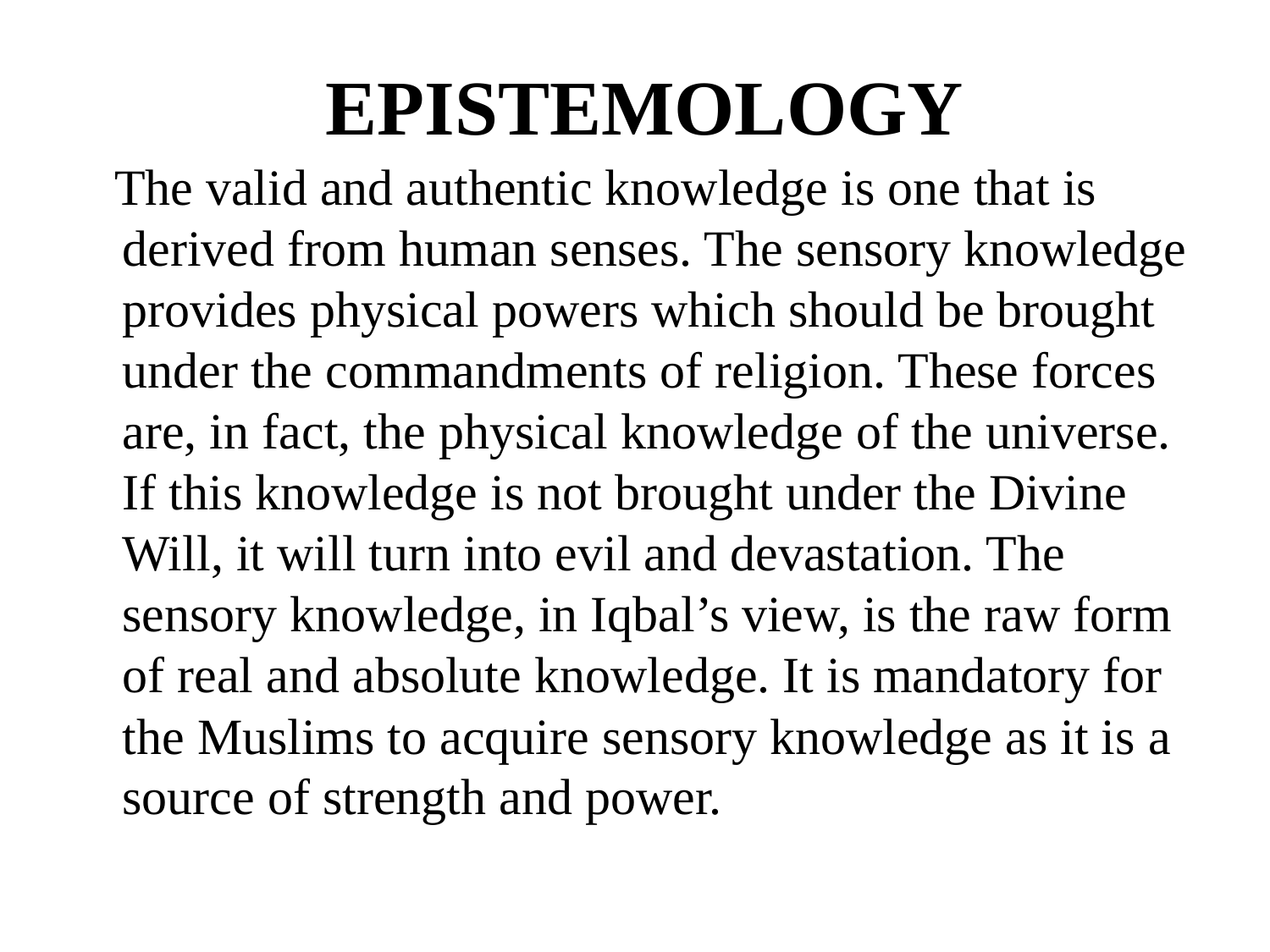

# EPISTEMOLOGY
   The valid and authentic knowledge is one that is derived from human senses. The sensory knowledge provides physical powers which should be brought under the commandments of religion. These forces are, in fact, the physical knowledge of the universe. If this knowledge is not brought under the Divine Will, it will turn into evil and devastation. The sensory knowledge, in Iqbal’s view, is the raw form of real and absolute knowledge. It is mandatory for the Muslims to acquire sensory knowledge as it is a source of strength and power.